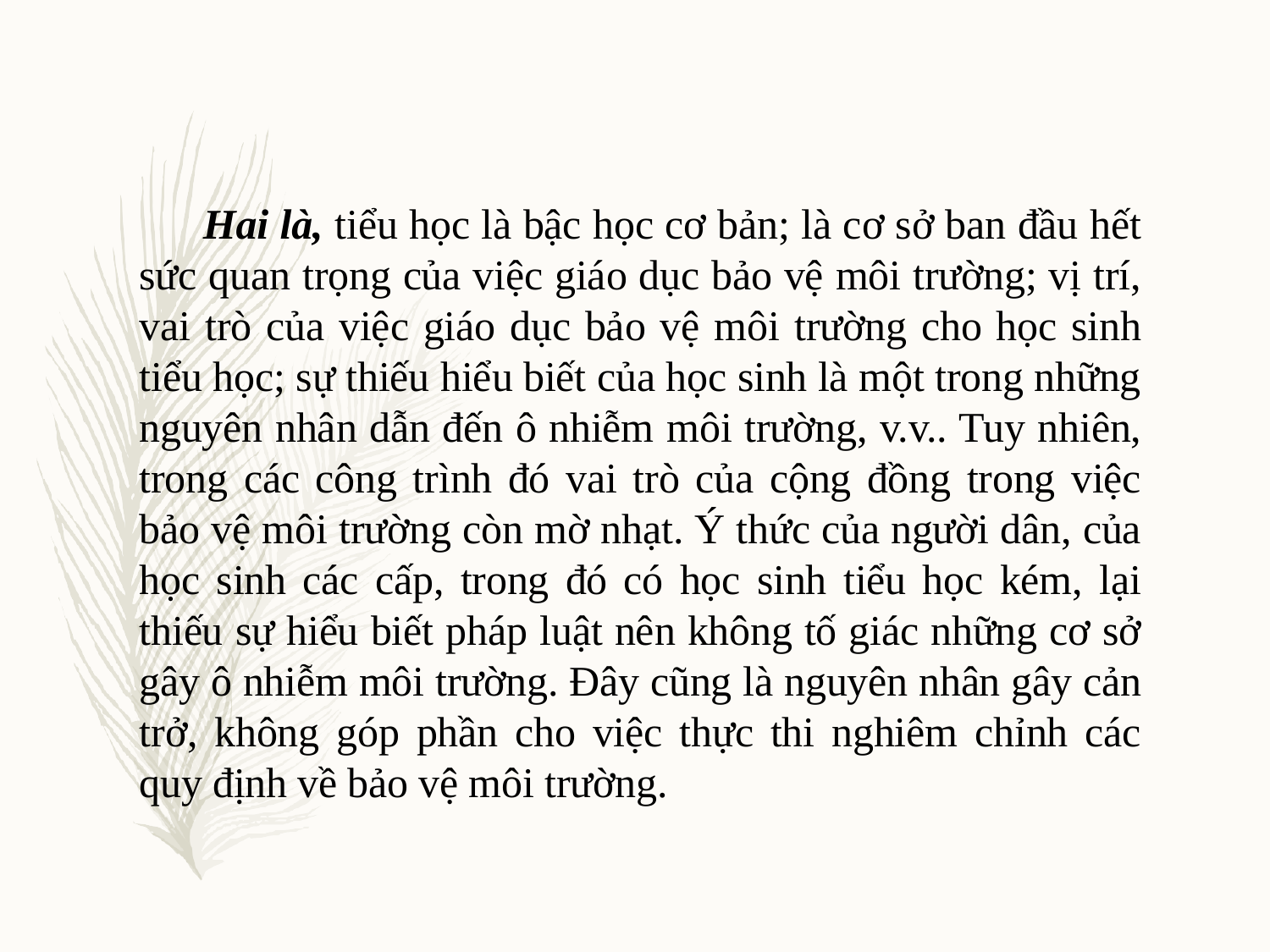

Hai là, tiểu học là bậc học cơ bản; là cơ sở ban đầu hết sức quan trọng của việc giáo dục bảo vệ môi trường; vị trí, vai trò của việc giáo dục bảo vệ môi trường cho học sinh tiểu học; sự thiếu hiểu biết của học sinh là một trong những nguyên nhân dẫn đến ô nhiễm môi trường, v.v.. Tuy nhiên, trong các công trình đó vai trò của cộng đồng trong việc bảo vệ môi trường còn mờ nhạt. Ý thức của người dân, của học sinh các cấp, trong đó có học sinh tiểu học kém, lại thiếu sự hiểu biết pháp luật nên không tố giác những cơ sở gây ô nhiễm môi trường. Đây cũng là nguyên nhân gây cản trở, không góp phần cho việc thực thi nghiêm chỉnh các quy định về bảo vệ môi trường.